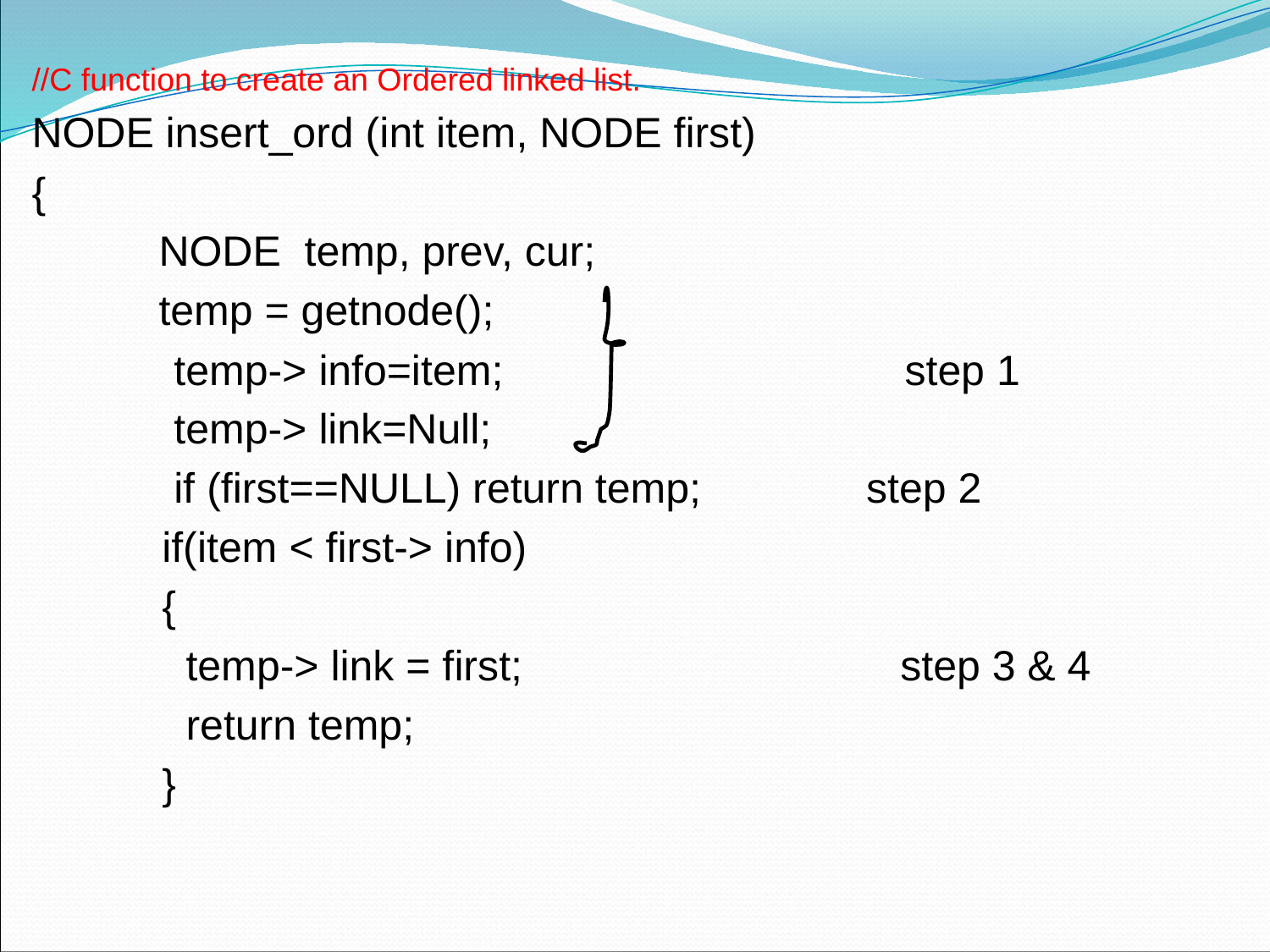

#
//C function to create an Ordered linked list.
NODE insert_ord (int item, NODE first)
{
	NODE  temp, prev, cur;
     	temp = getnode();
            temp-> info=item;                                  step 1
            temp-> link=Null;
            if (first==NULL) return temp;              step 2
           if(item < first-> info)
           {
             temp-> link = first;                                step 3 & 4
             return temp;
           }